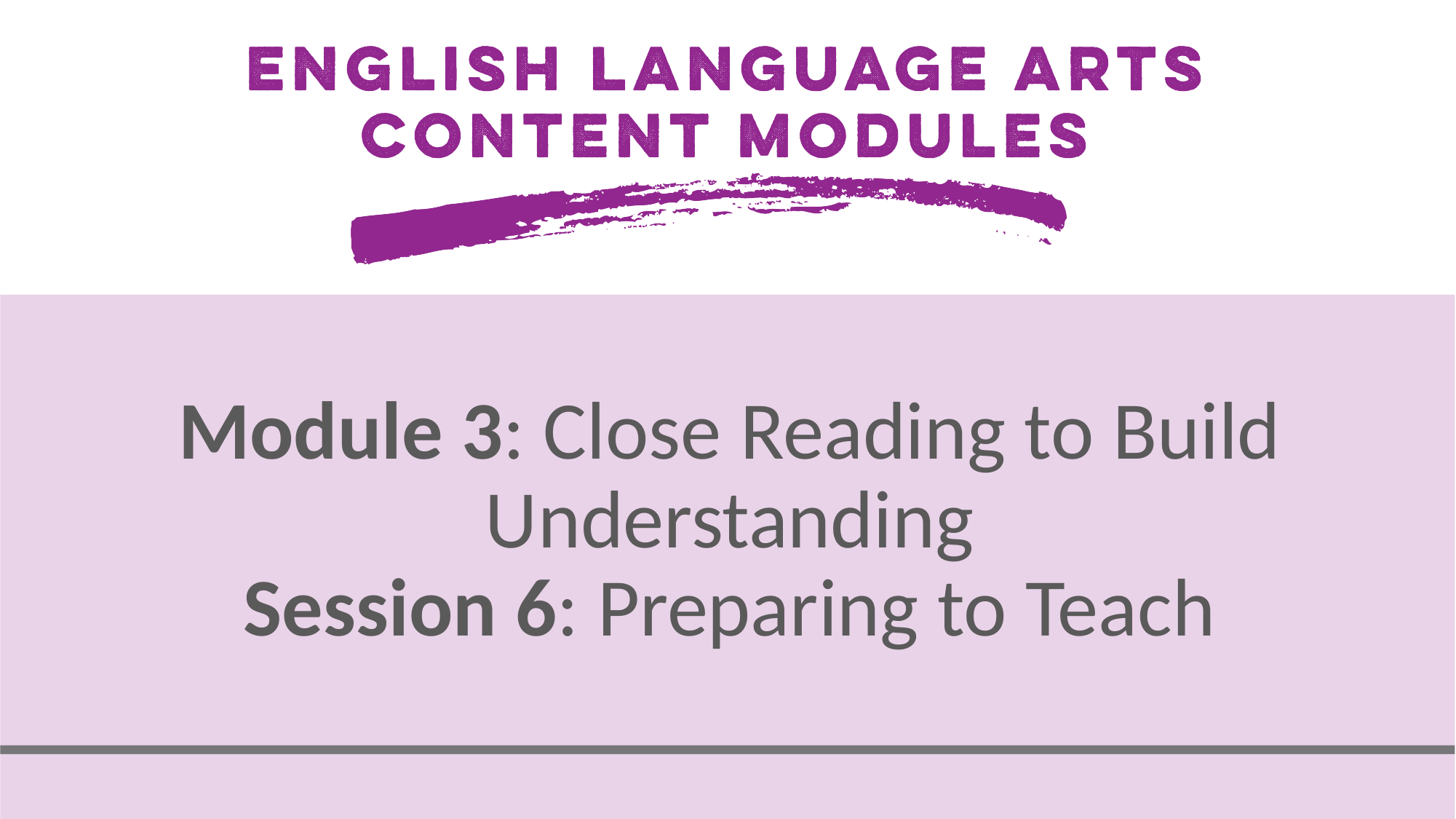

# Module 3: Close Reading to Build Understanding Session 6: Preparing to Teach